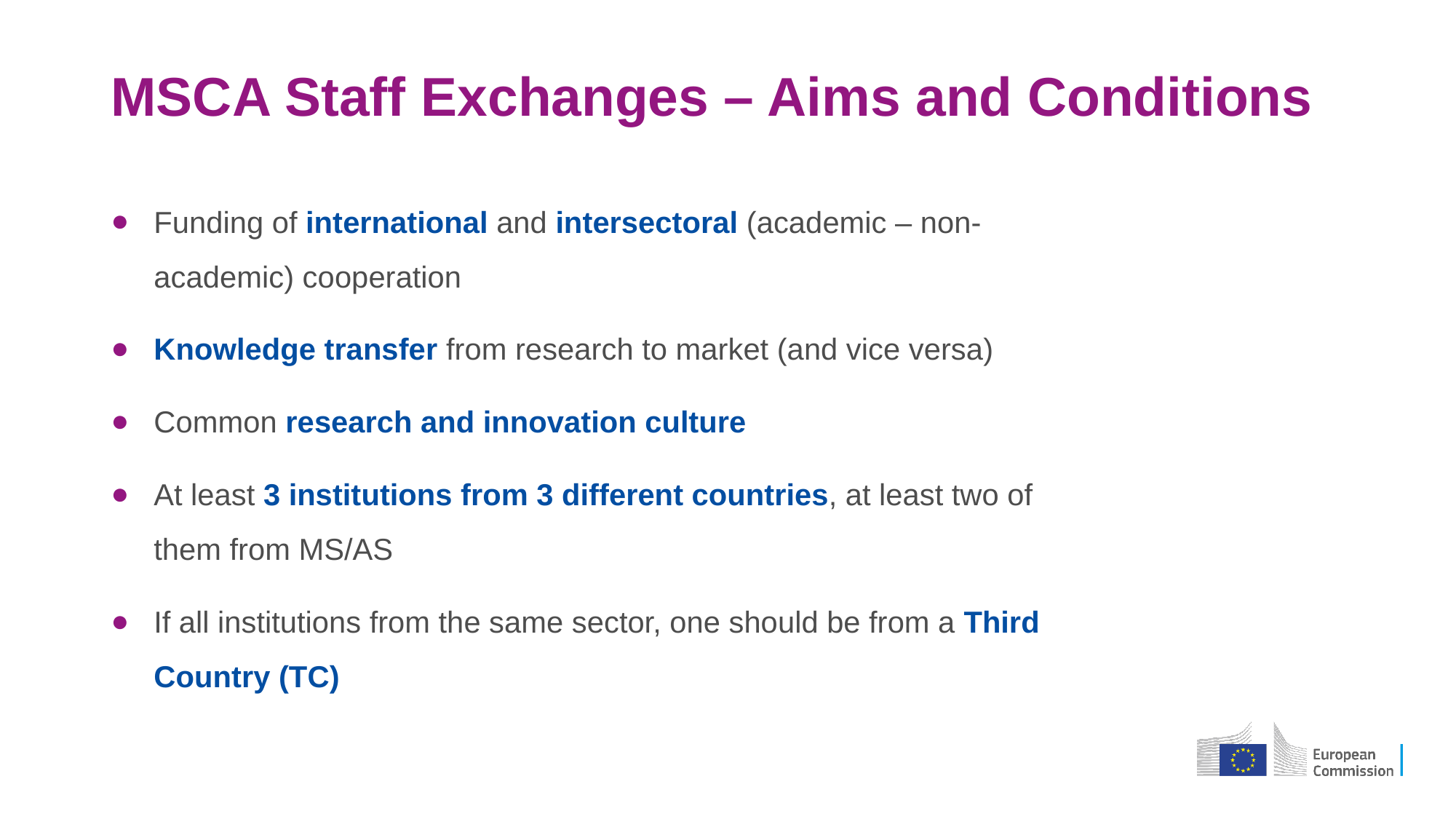

# MSCA Staff Exchanges – Aims and Conditions
Funding of international and intersectoral (academic – non-academic) cooperation
Knowledge transfer from research to market (and vice versa)
Common research and innovation culture
At least 3 institutions from 3 different countries, at least two of them from MS/AS
If all institutions from the same sector, one should be from a Third Country (TC)